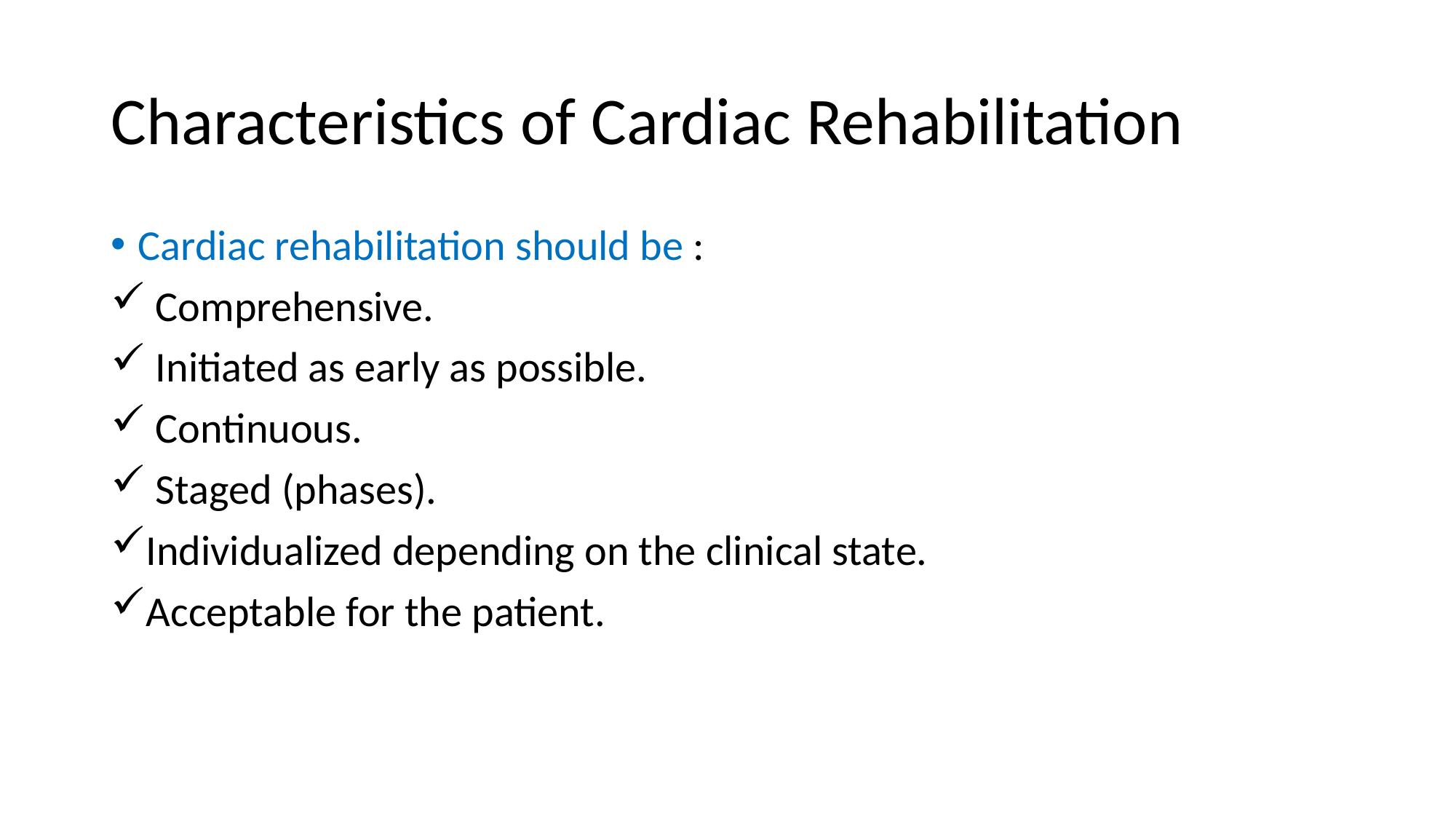

# Characteristics of Cardiac Rehabilitation
Cardiac rehabilitation should be :
 Comprehensive.
 Initiated as early as possible.
 Continuous.
 Staged (phases).
Individualized depending on the clinical state.
Acceptable for the patient.